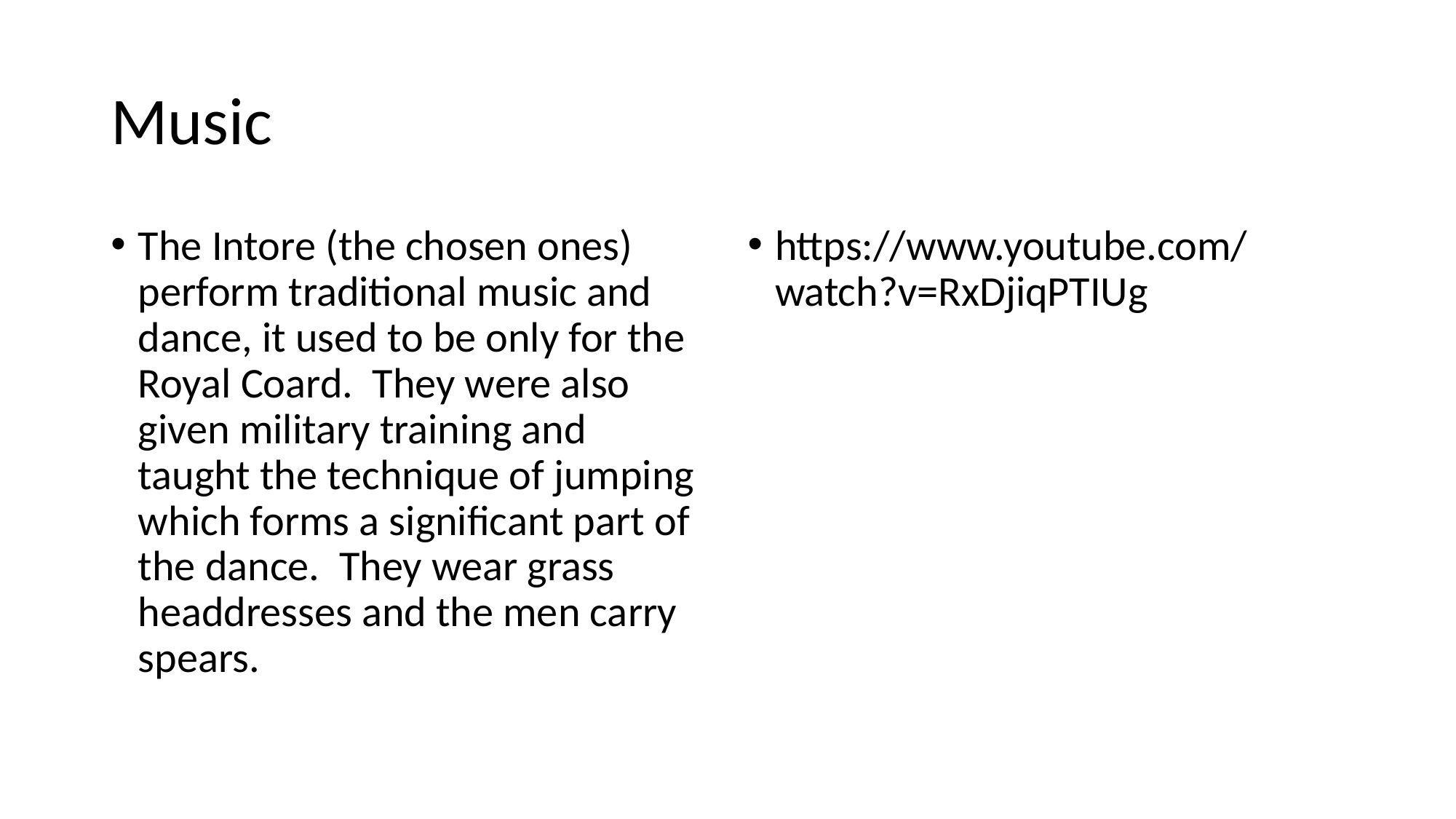

# Music
The Intore (the chosen ones) perform traditional music and dance, it used to be only for the Royal Coard.  They were also given military training and taught the technique of jumping which forms a significant part of the dance.  They wear grass headdresses and the men carry spears.
https://www.youtube.com/watch?v=RxDjiqPTIUg